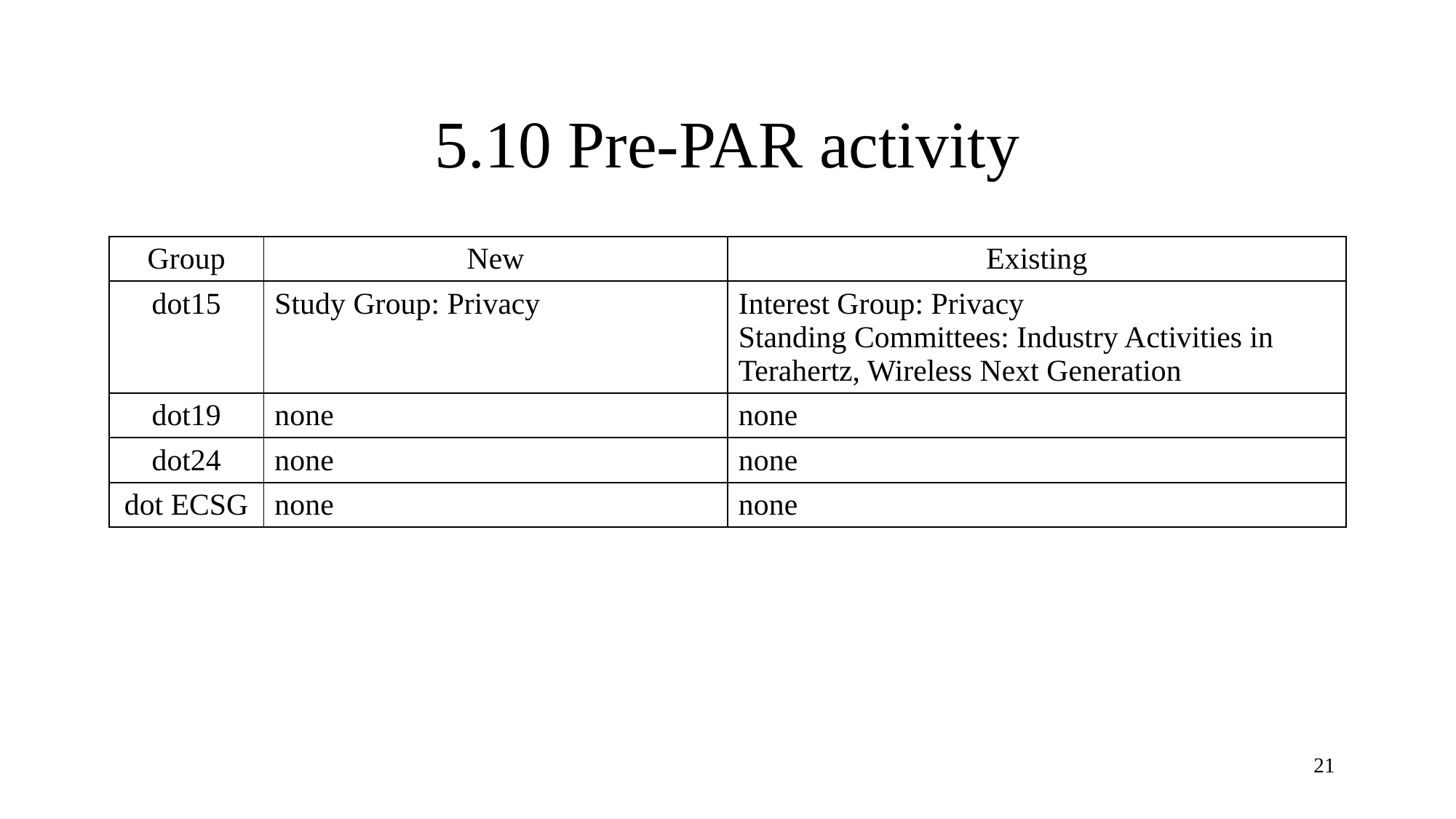

# 5.10 Pre-PAR activity
| Group | New | Existing |
| --- | --- | --- |
| dot15 | Study Group: Privacy | Interest Group: Privacy Standing Committees: Industry Activities in Terahertz, Wireless Next Generation |
| dot19 | none | none |
| dot24 | none | none |
| dot ECSG | none | none |
21